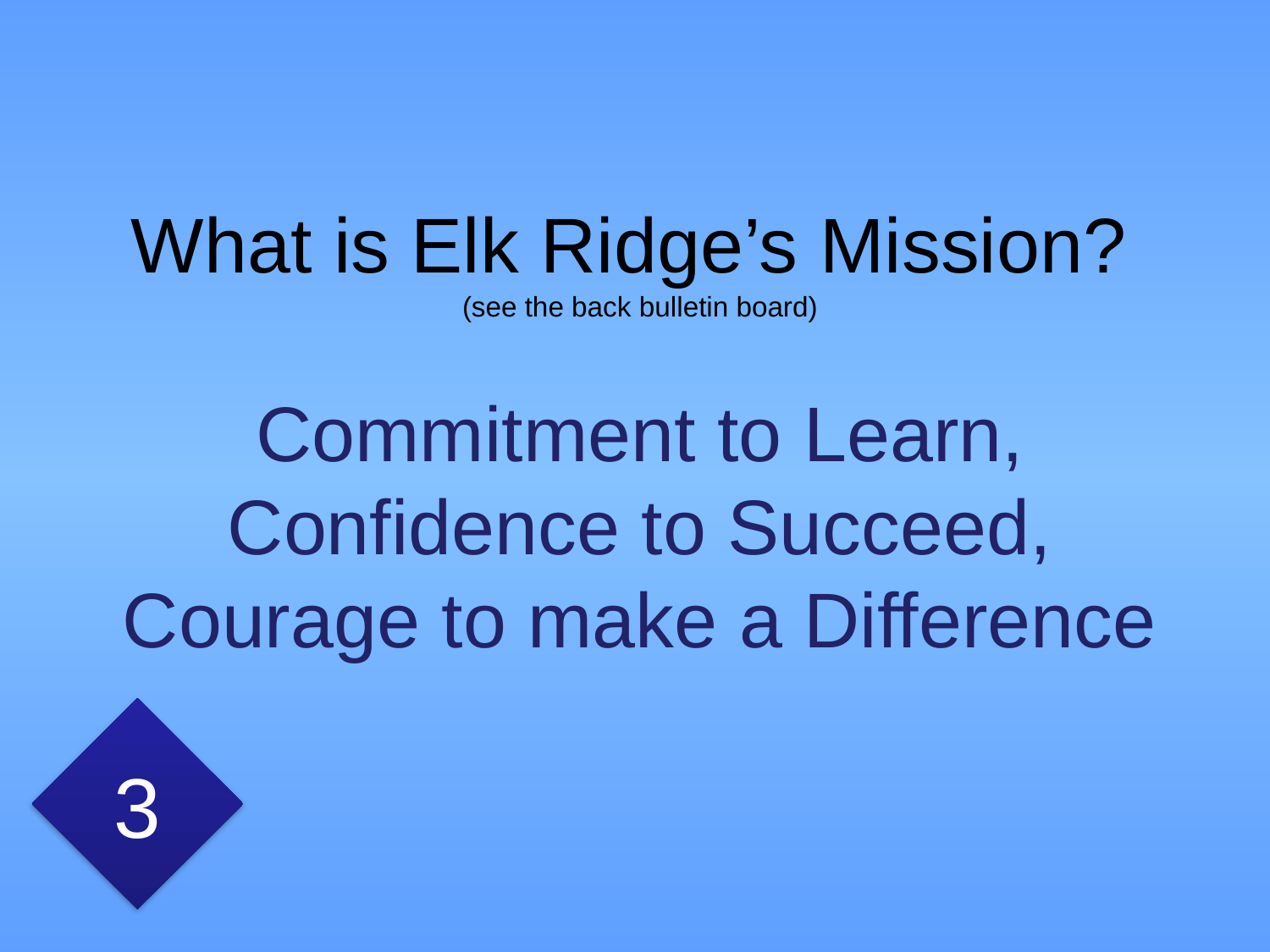

# What is Elk Ridge’s Mission? (see the back bulletin board)
Commitment to Learn, Confidence to Succeed, Courage to make a Difference
3